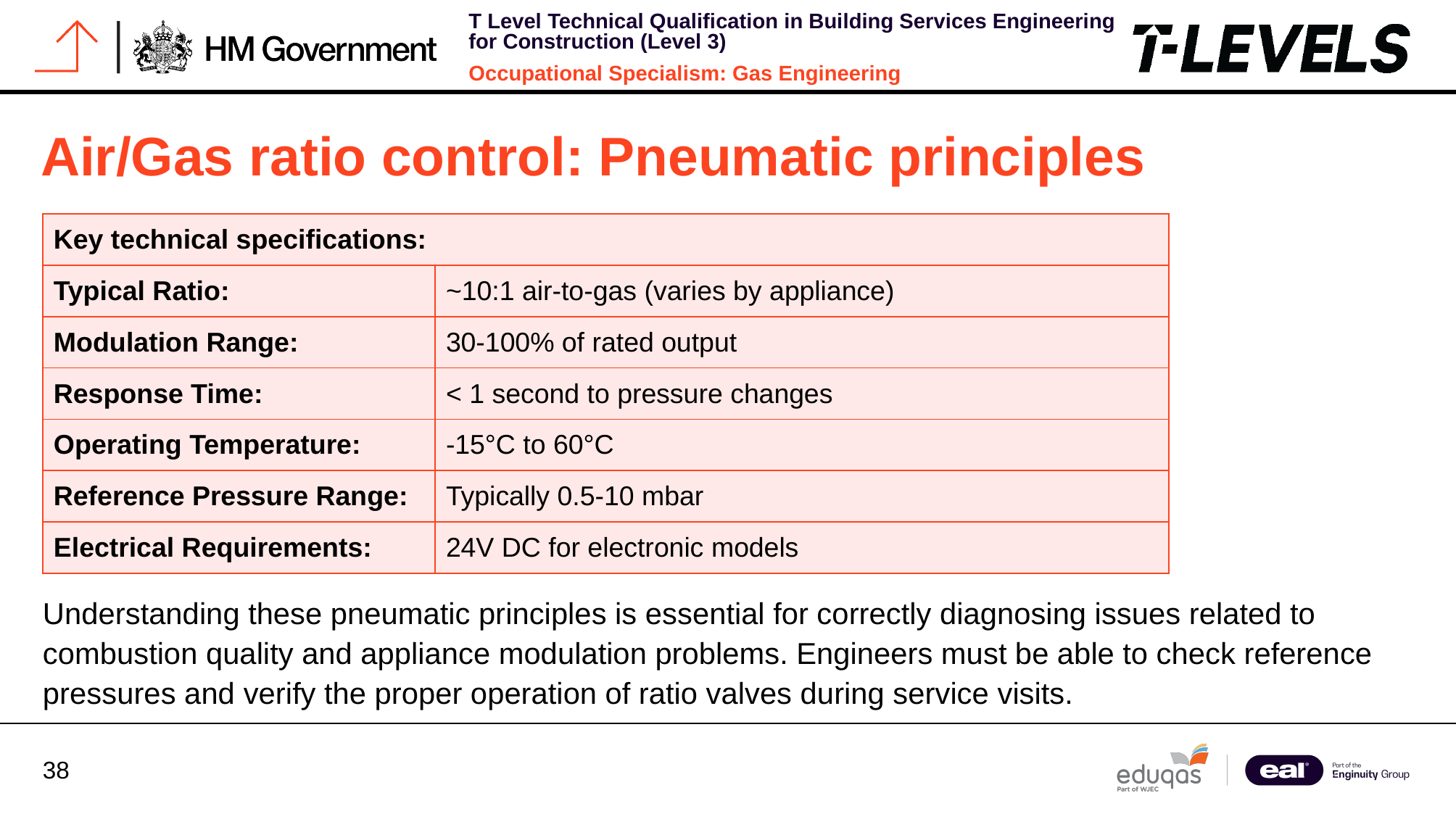

# Air/Gas ratio control: Pneumatic principles
| Key technical specifications: |  |
| --- | --- |
| Typical Ratio: | ~10:1 air-to-gas (varies by appliance) |
| Modulation Range: | 30-100% of rated output |
| Response Time: | < 1 second to pressure changes |
| Operating Temperature: | -15°C to 60°C |
| Reference Pressure Range: | Typically 0.5-10 mbar |
| Electrical Requirements: | 24V DC for electronic models |
Understanding these pneumatic principles is essential for correctly diagnosing issues related to combustion quality and appliance modulation problems. Engineers must be able to check reference pressures and verify the proper operation of ratio valves during service visits.